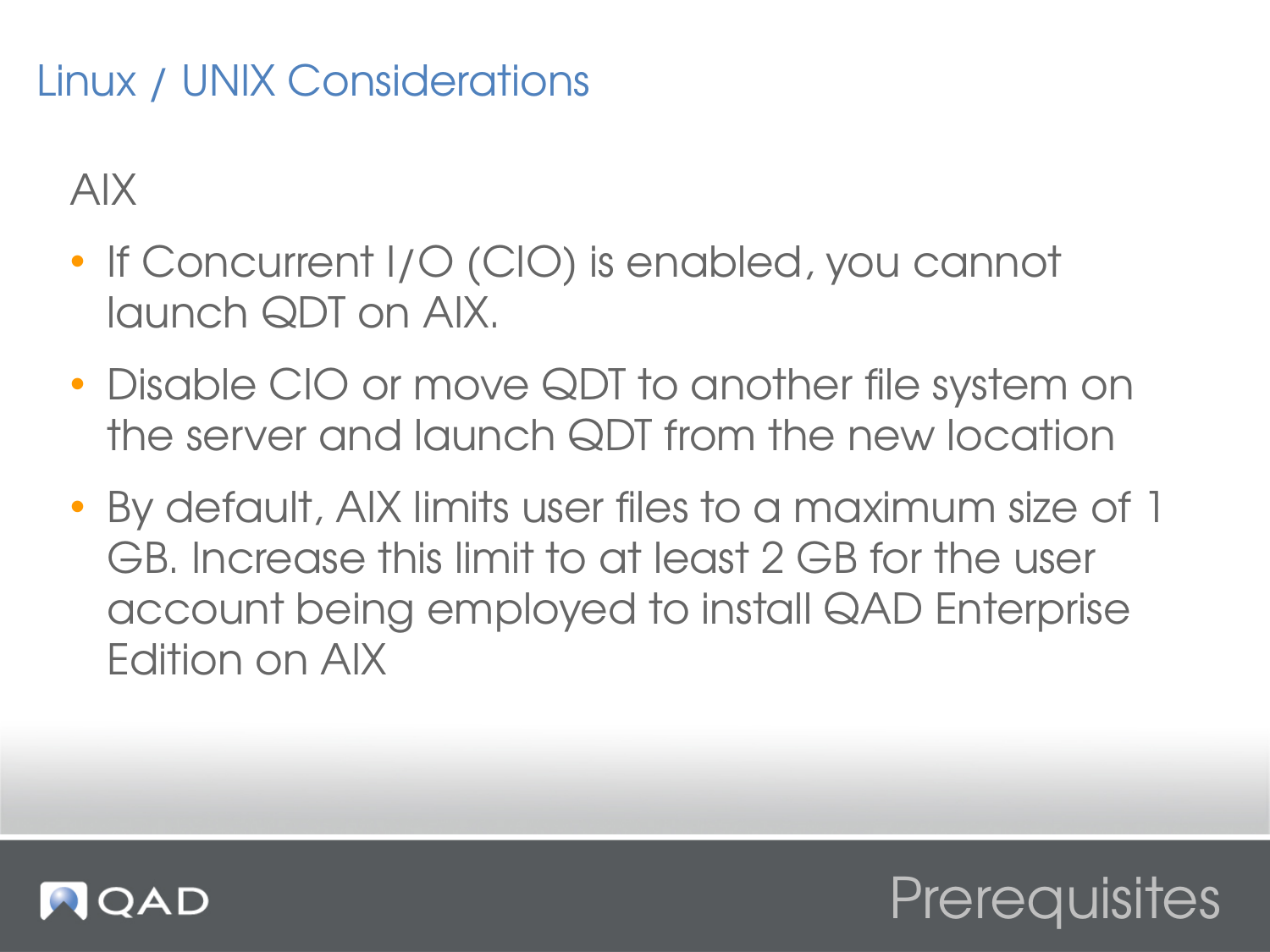

Linux / UNIX Considerations
AIX
If Concurrent I/O (CIO) is enabled, you cannot launch QDT on AIX.
Disable CIO or move QDT to another file system on the server and launch QDT from the new location
By default, AIX limits user files to a maximum size of 1 GB. Increase this limit to at least 2 GB for the user account being employed to install QAD Enterprise Edition on AIX

# Prerequisites